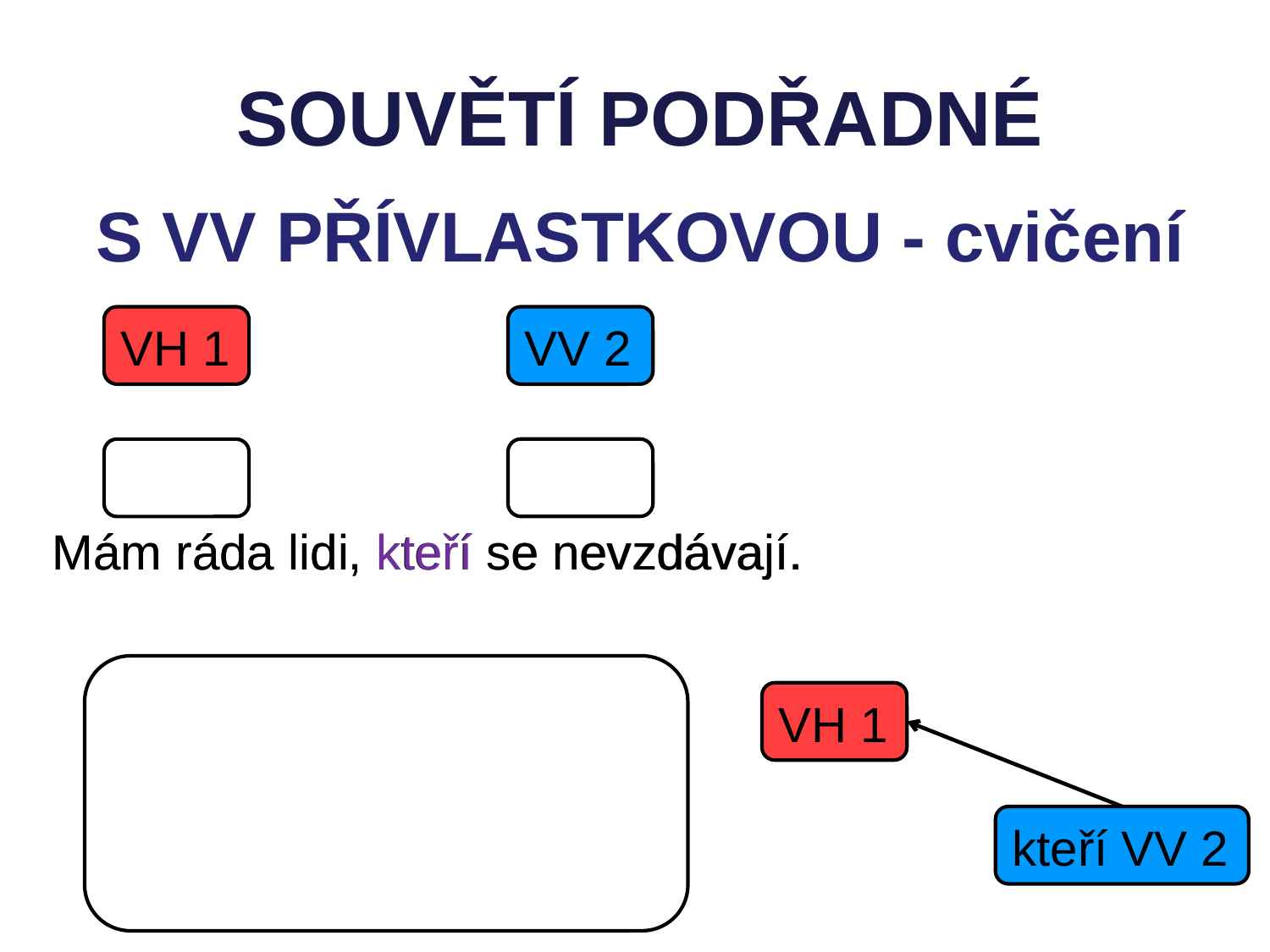

SOUVĚTÍ PODŘADNÉ
S VV PŘÍVLASTKOVOU - cvičení
VH 1
VV 2

Mám ráda lidi, kteří se nevzdávají.
Mám ráda lidi, kteří se nevzdávají.

VH 1
kteří VV 2